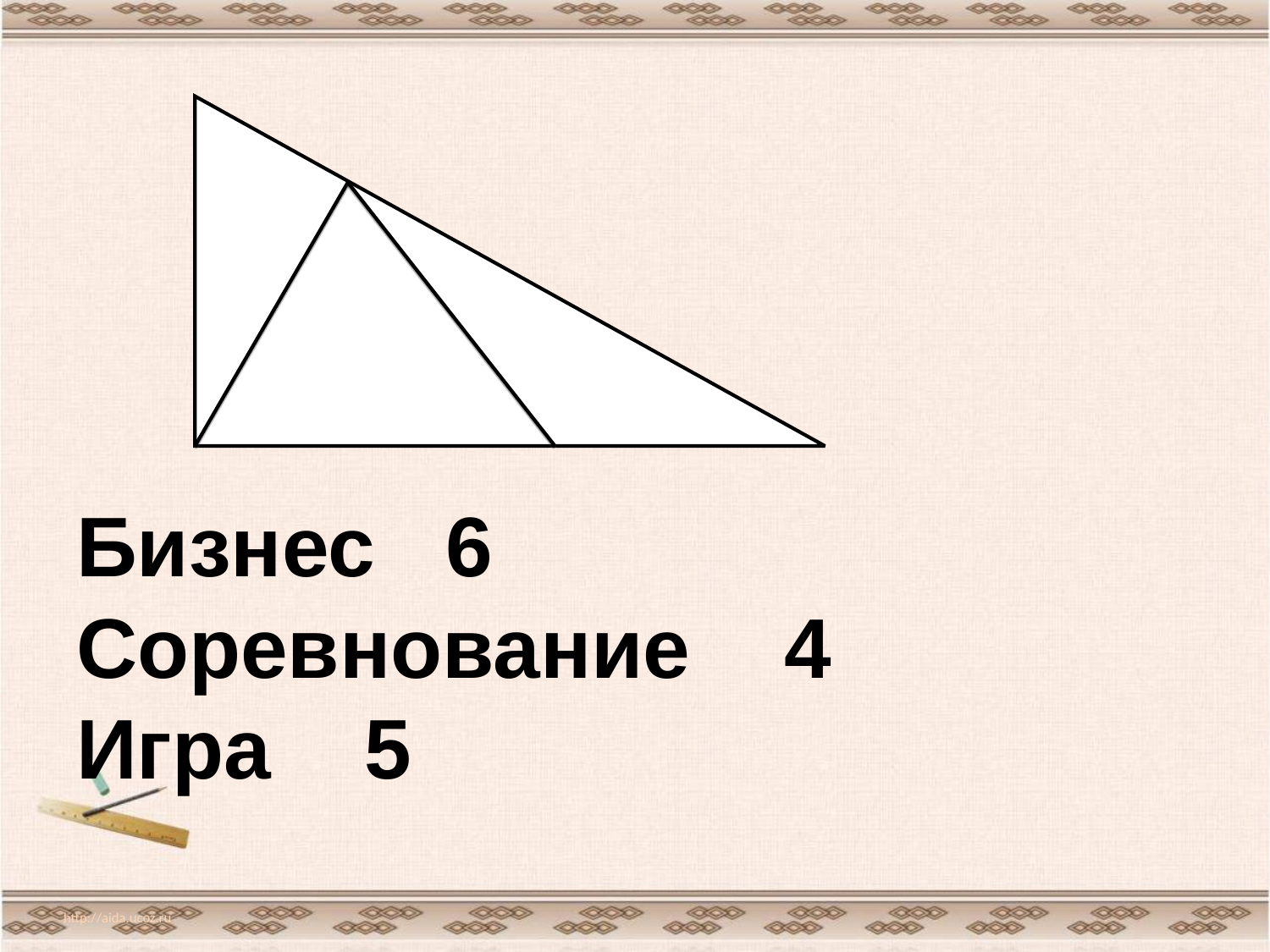

Бизнес   6
Соревнование    4
Игра    5

http://aida.ucoz.ru